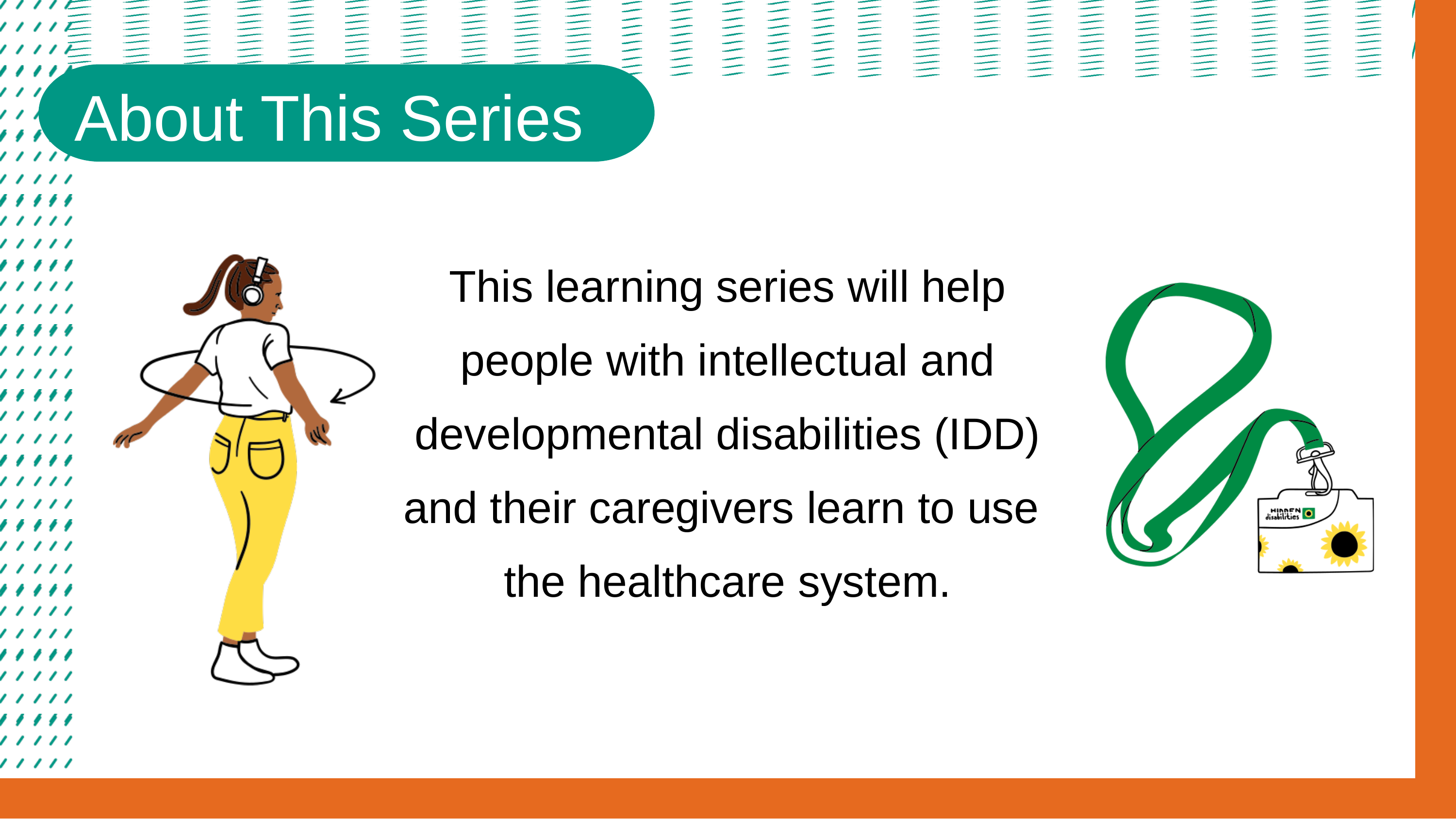

About This Series

This learning series will help people with intellectual and developmental disabilities (IDD) and their caregivers learn to use
the healthcare system.